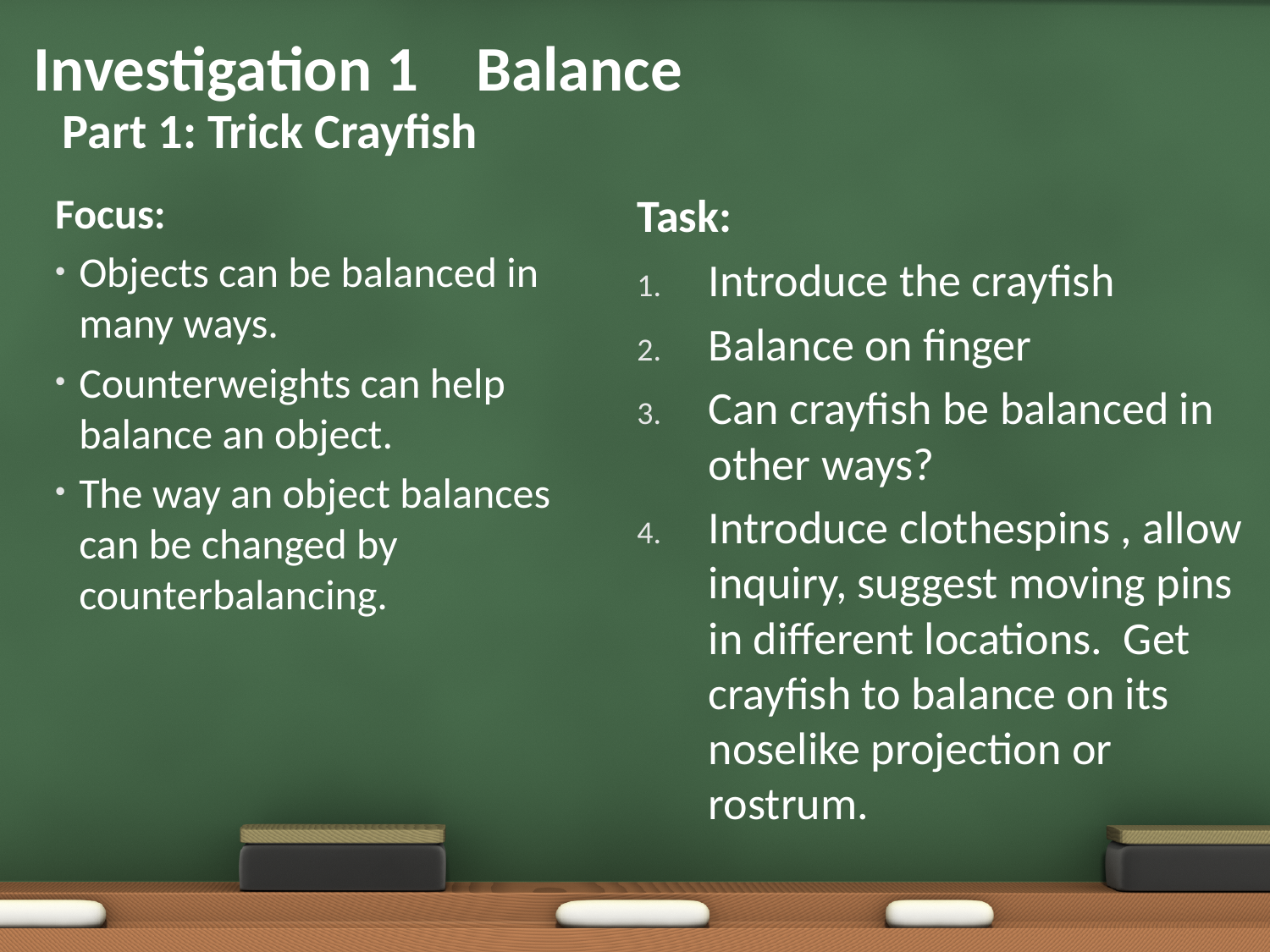

# Investigation 1    Balance
Part 1: Trick Crayfish
Task:
Introduce the crayfish
Balance on finger
Can crayfish be balanced in other ways?
Introduce clothespins , allow inquiry, suggest moving pins in different locations.  Get crayfish to balance on its noselike projection or rostrum.
Focus:
Objects can be balanced in many ways.
Counterweights can help balance an object.
The way an object balances can be changed by counterbalancing.